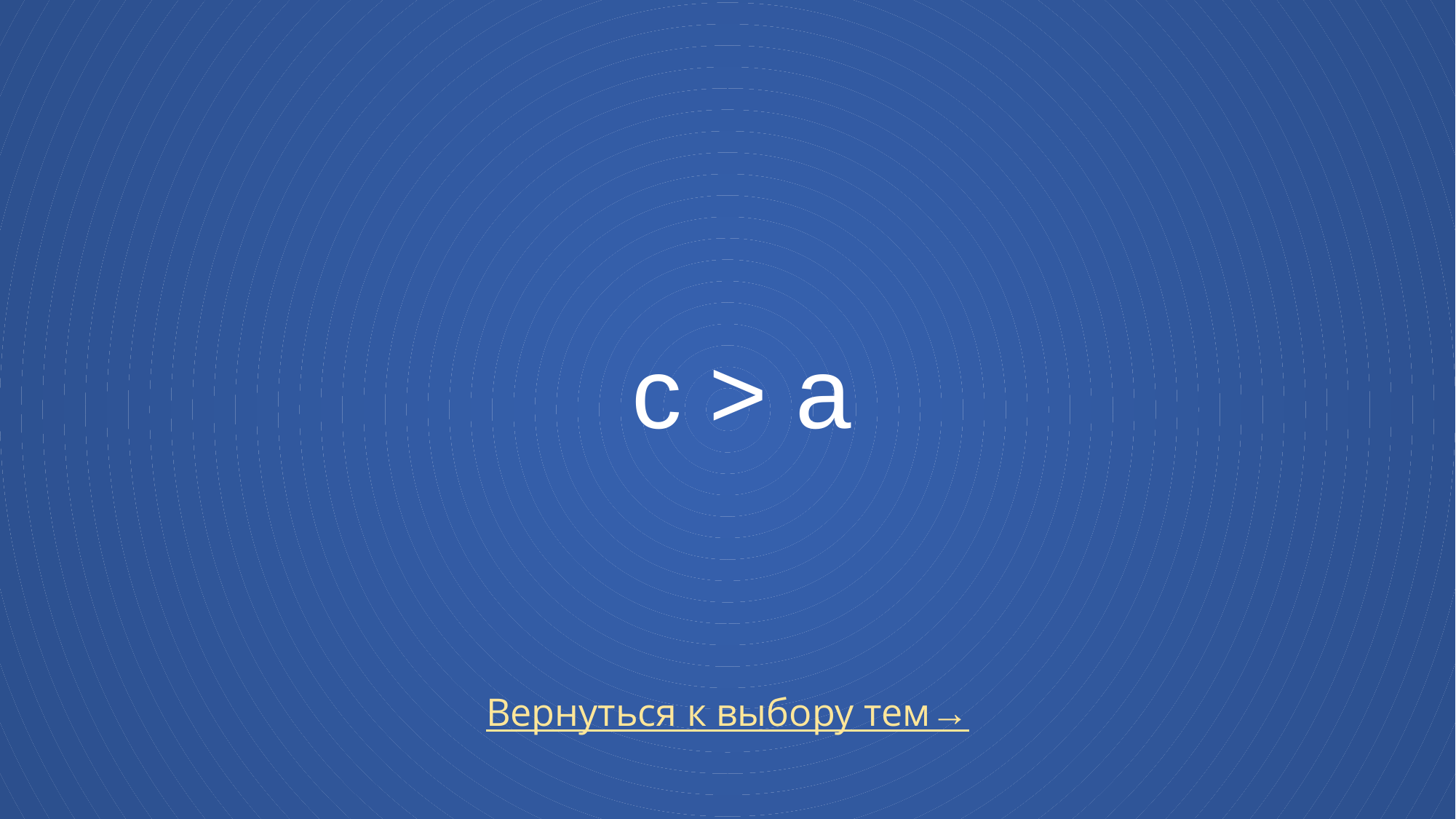

# с > а
Вернуться к выбору тем→